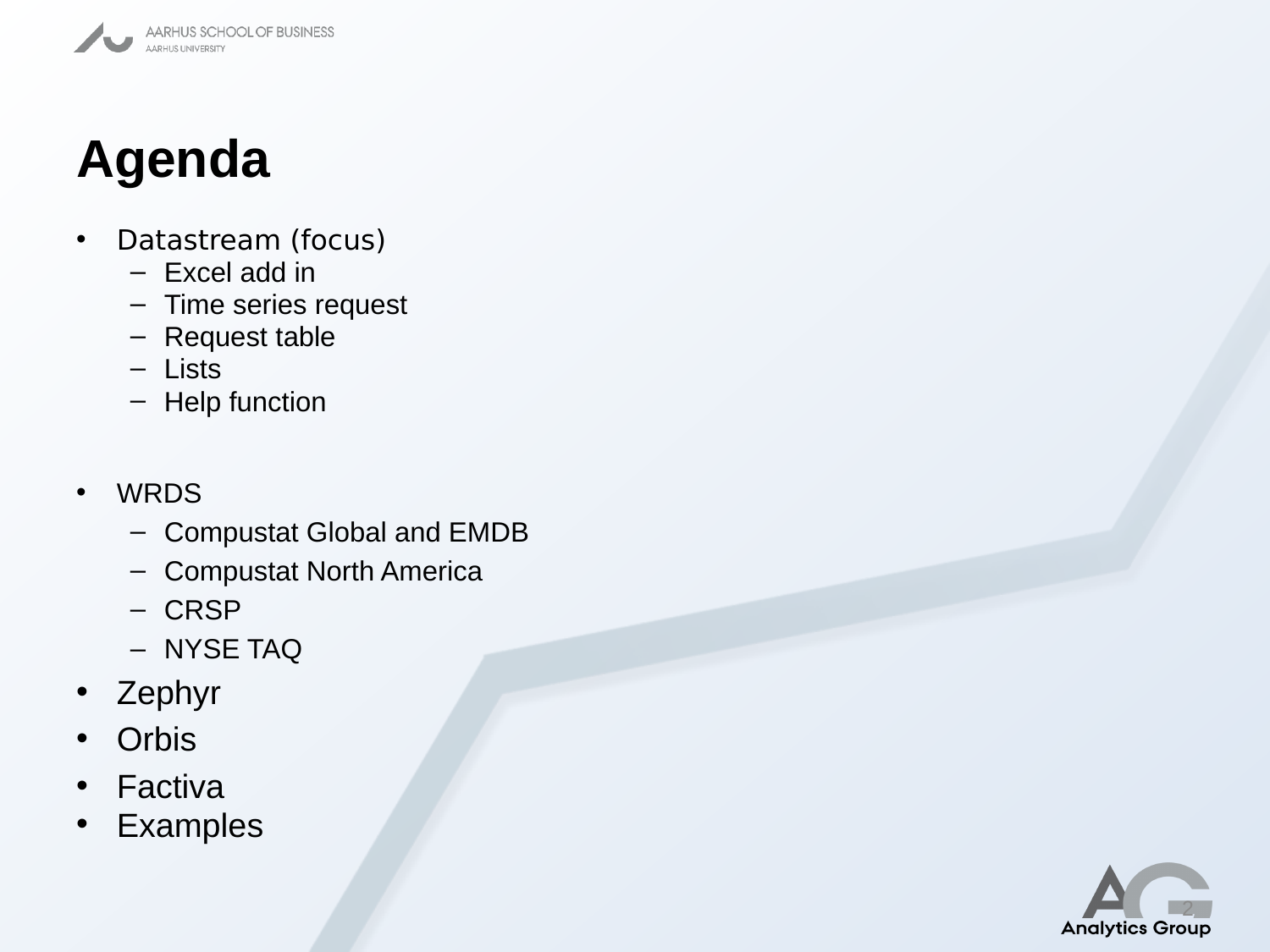

# Agenda
Datastream (focus)
Excel add in
Time series request
Request table
Lists
Help function

WRDS
Compustat Global and EMDB
Compustat North America
CRSP
NYSE TAQ
Zephyr
Orbis
Factiva
Examples

2